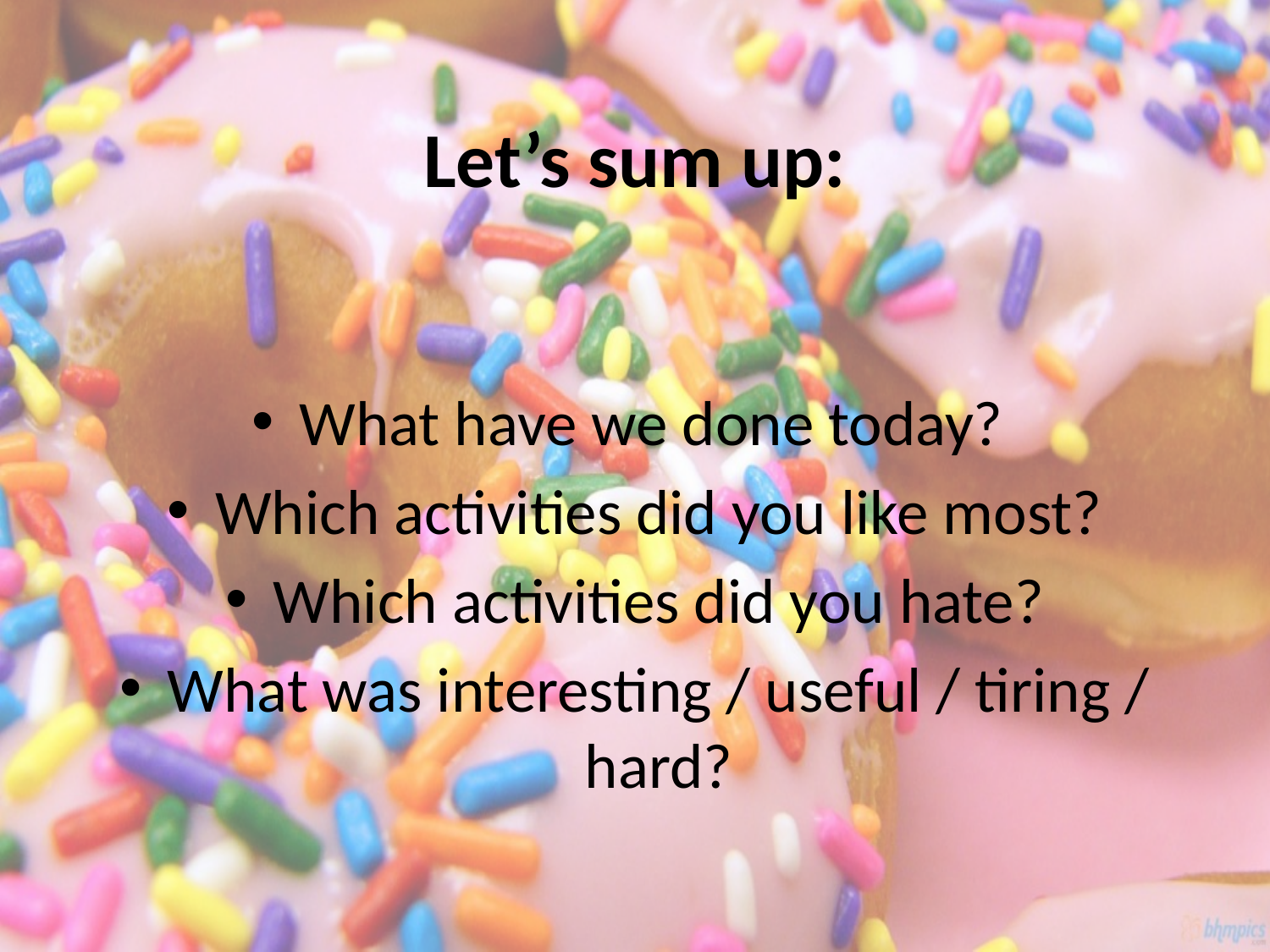

# Let’s sum up:
What have we done today?
Which activities did you like most?
Which activities did you hate?
What was interesting / useful / tiring / hard?